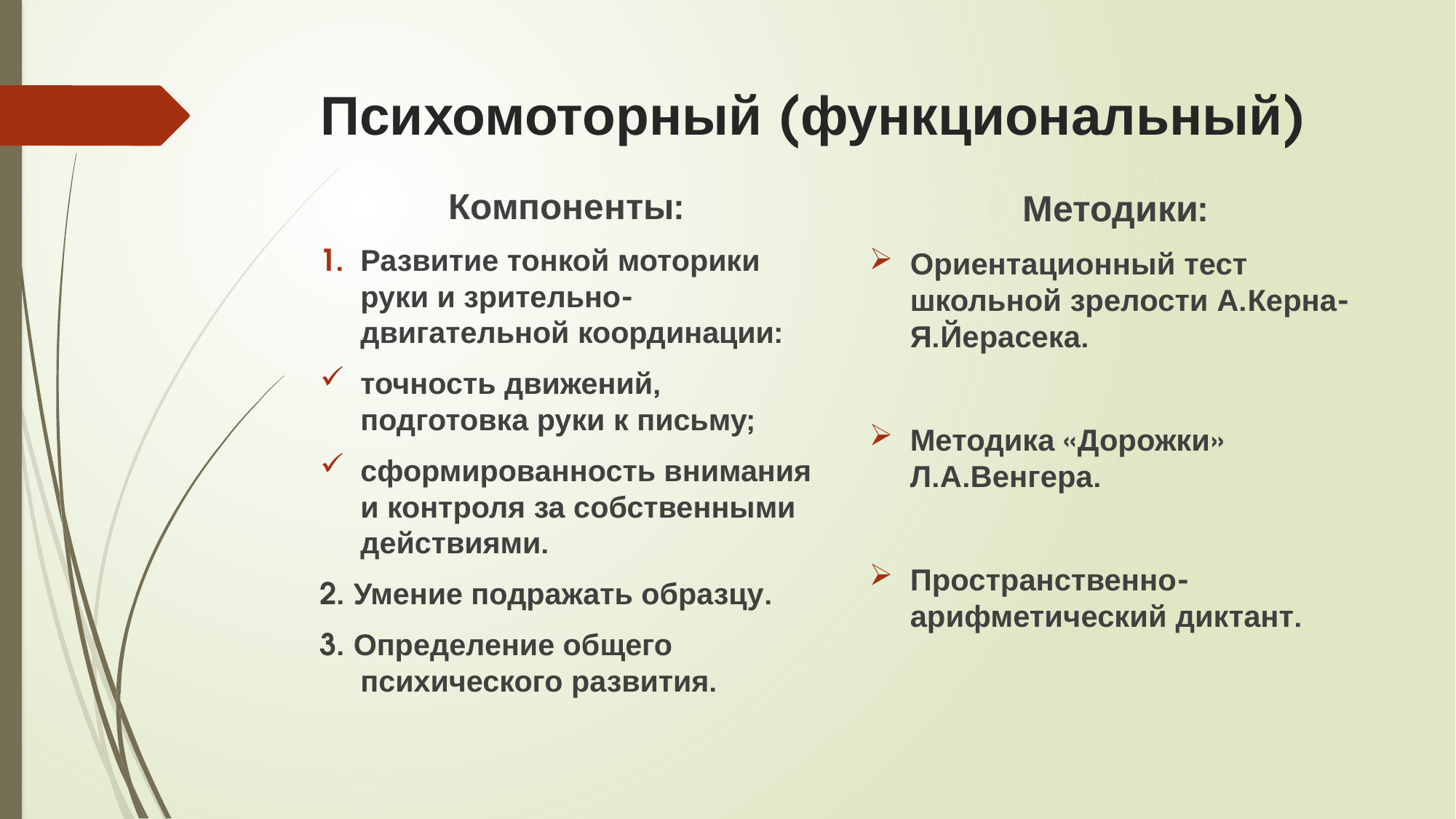

# Психомоторный (функциональный)
Компоненты:
Развитие тонкой моторики руки и зрительно-двигательной координации:
точность движений, подготовка руки к письму;
сформированность внимания и контроля за собственными действиями.
2. Умение подражать образцу.
3. Определение общего психического развития.
Методики:
Ориентационный тест школьной зрелости А.Керна- Я.Йерасека.

Методика «Дорожки» Л.А.Венгера.

Пространственно-арифметический диктант.